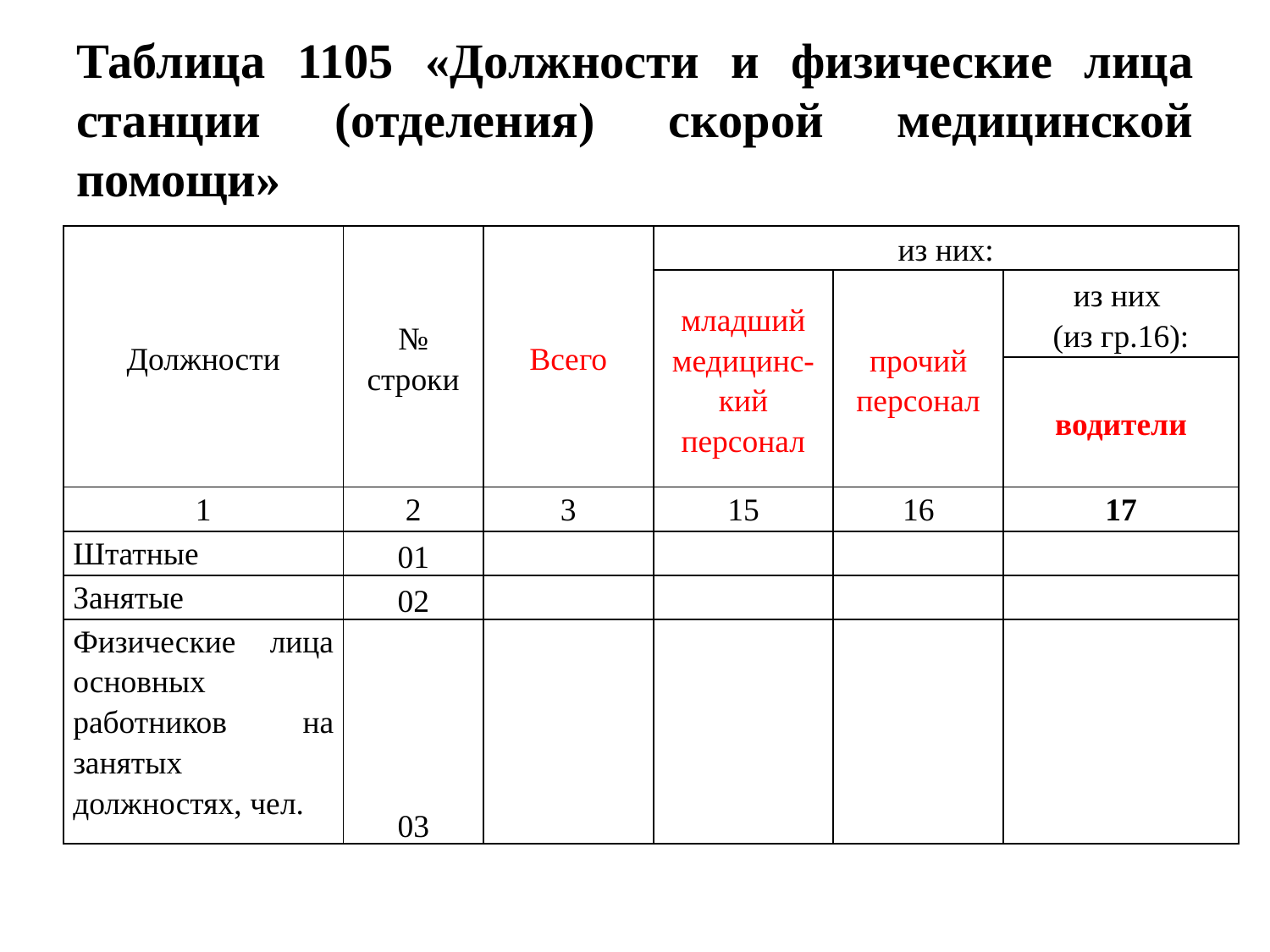

# Таблица 1105 «Должности и физические лица станции (отделения) скорой медицинской помощи»
| Должности | № строки | Всего | из них: |  |  |
| --- | --- | --- | --- | --- | --- |
|  |  |  | младший медицинс-кий персонал | прочий персонал | из них (из гр.16): |
|  |  |  |  |  | водители |
| 1 | 2 | 3 | 15 | 16 | 17 |
| Штатные | 01 |  |  |  |  |
| Занятые | 02 |  |  |  |  |
| Физические лица основных работников на занятых должностях, чел. | 03 |  |  |  |  |